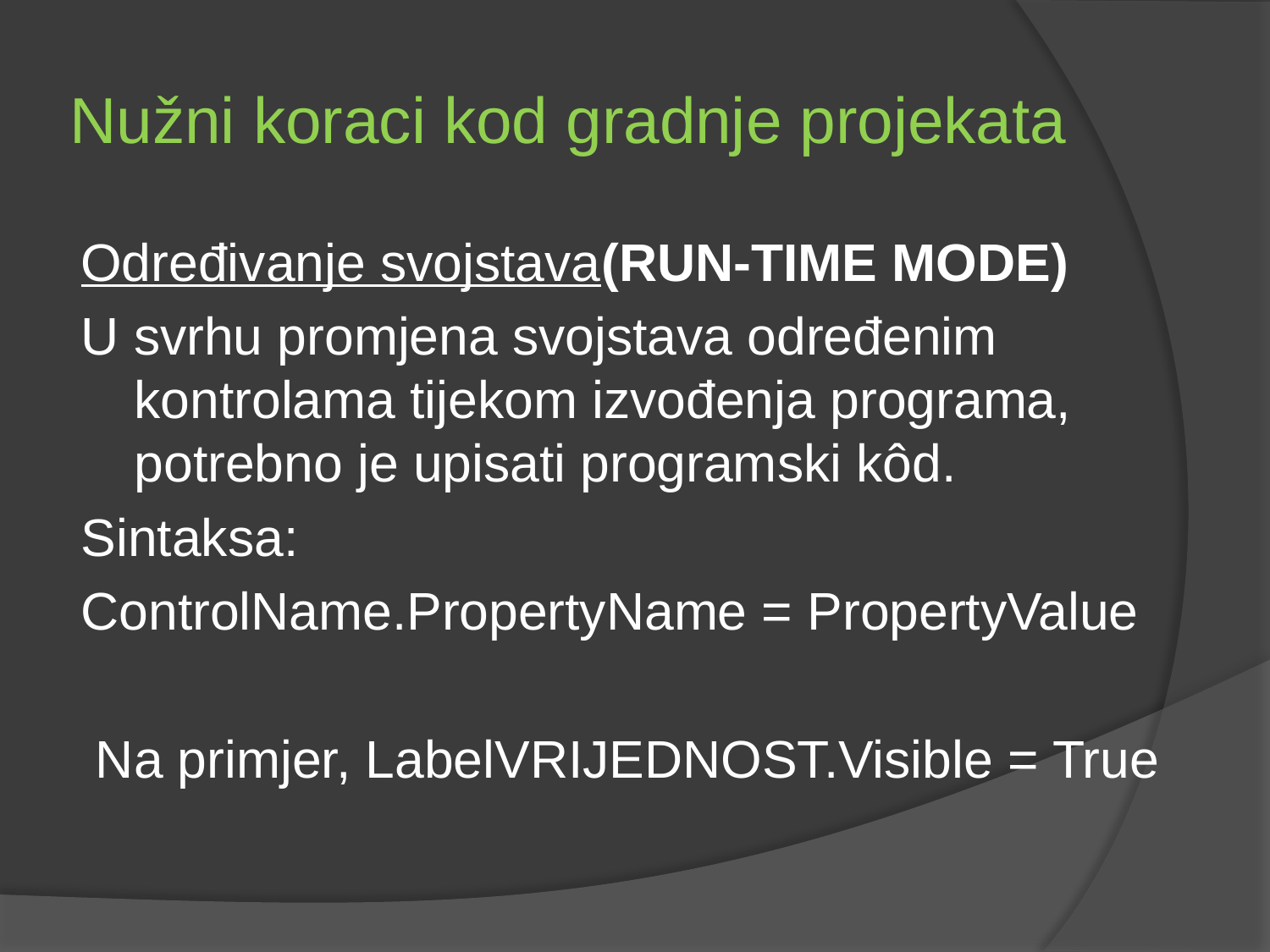

# Nužni koraci kod gradnje projekata
Određivanje svojstava(RUN-TIME MODE)
U svrhu promjena svojstava određenim kontrolama tijekom izvođenja programa, potrebno je upisati programski kôd.
Sintaksa:
ControlName.PropertyName = PropertyValue

 Na primjer, LabelVRIJEDNOST.Visible = True